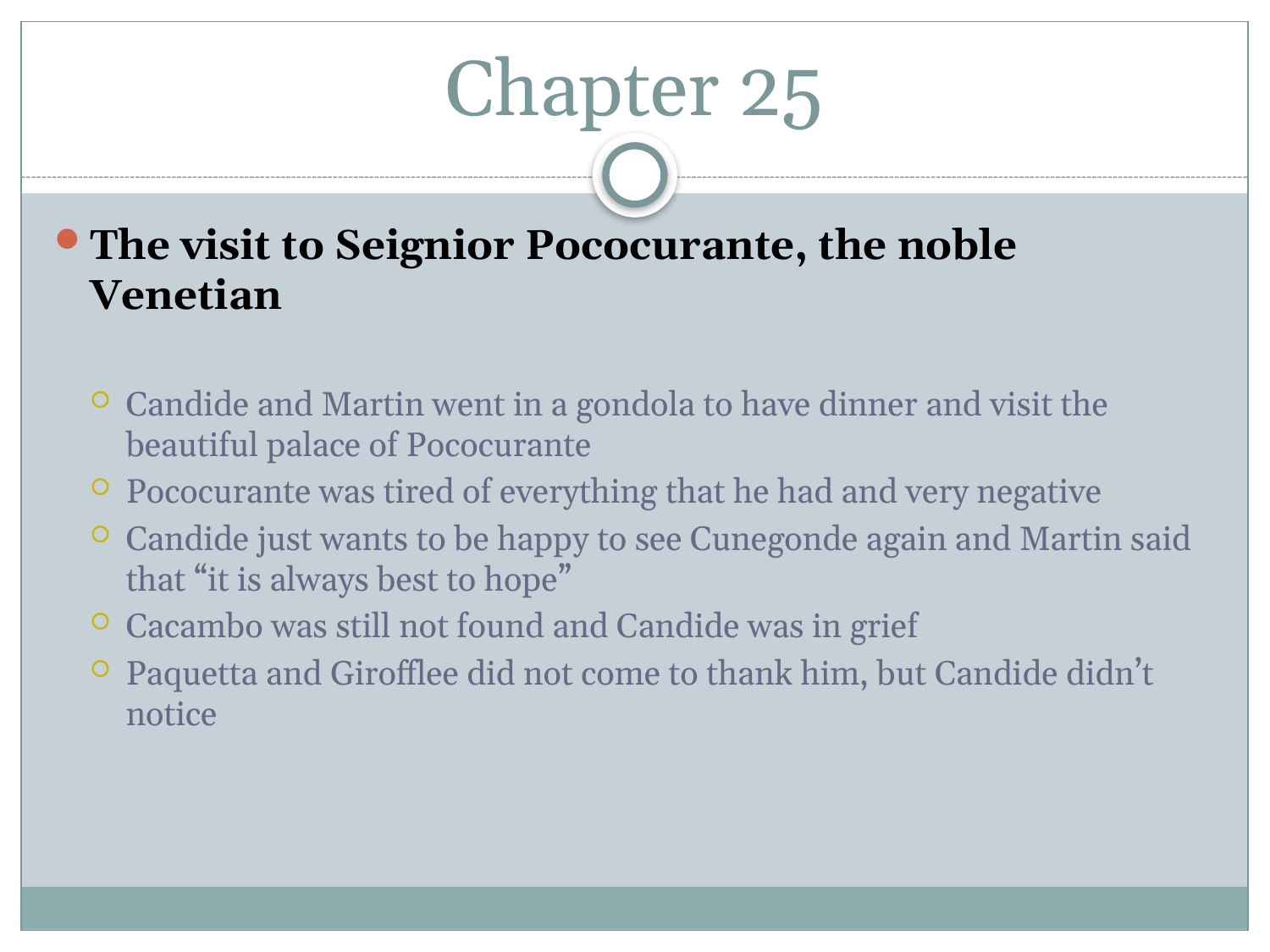

# Chapter 25
The visit to Seignior Pococurante, the noble Venetian

Candide and Martin went in a gondola to have dinner and visit the beautiful palace of Pococurante
Pococurante was tired of everything that he had and very negative
Candide just wants to be happy to see Cunegonde again and Martin said that “it is always best to hope”
Cacambo was still not found and Candide was in grief
Paquetta and Girofflee did not come to thank him, but Candide didn’t notice